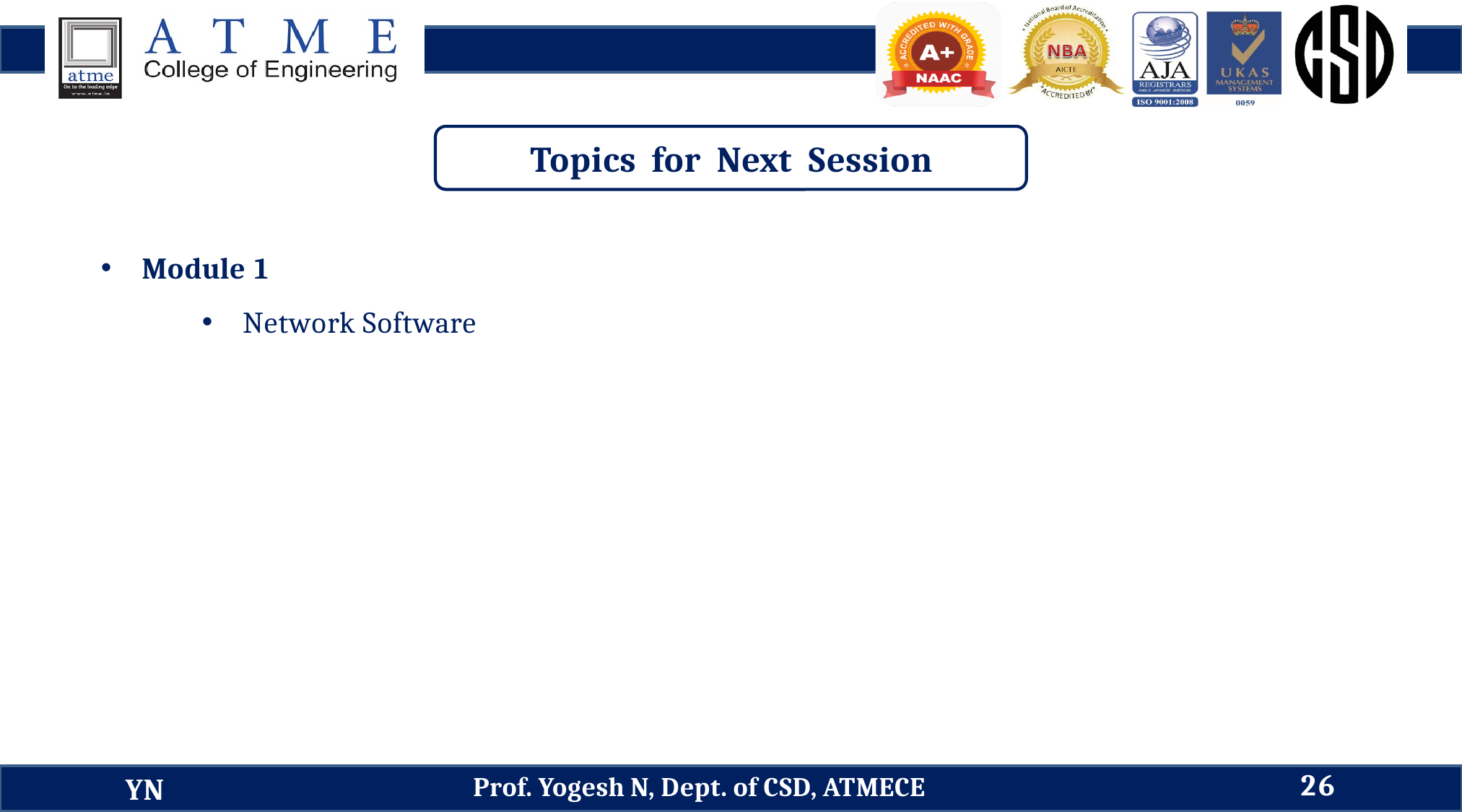

Topics  for  Next  Session
Module 1
Network Software
26
Prof. Yogesh N, Dept. of CSD, ATMECE
YN